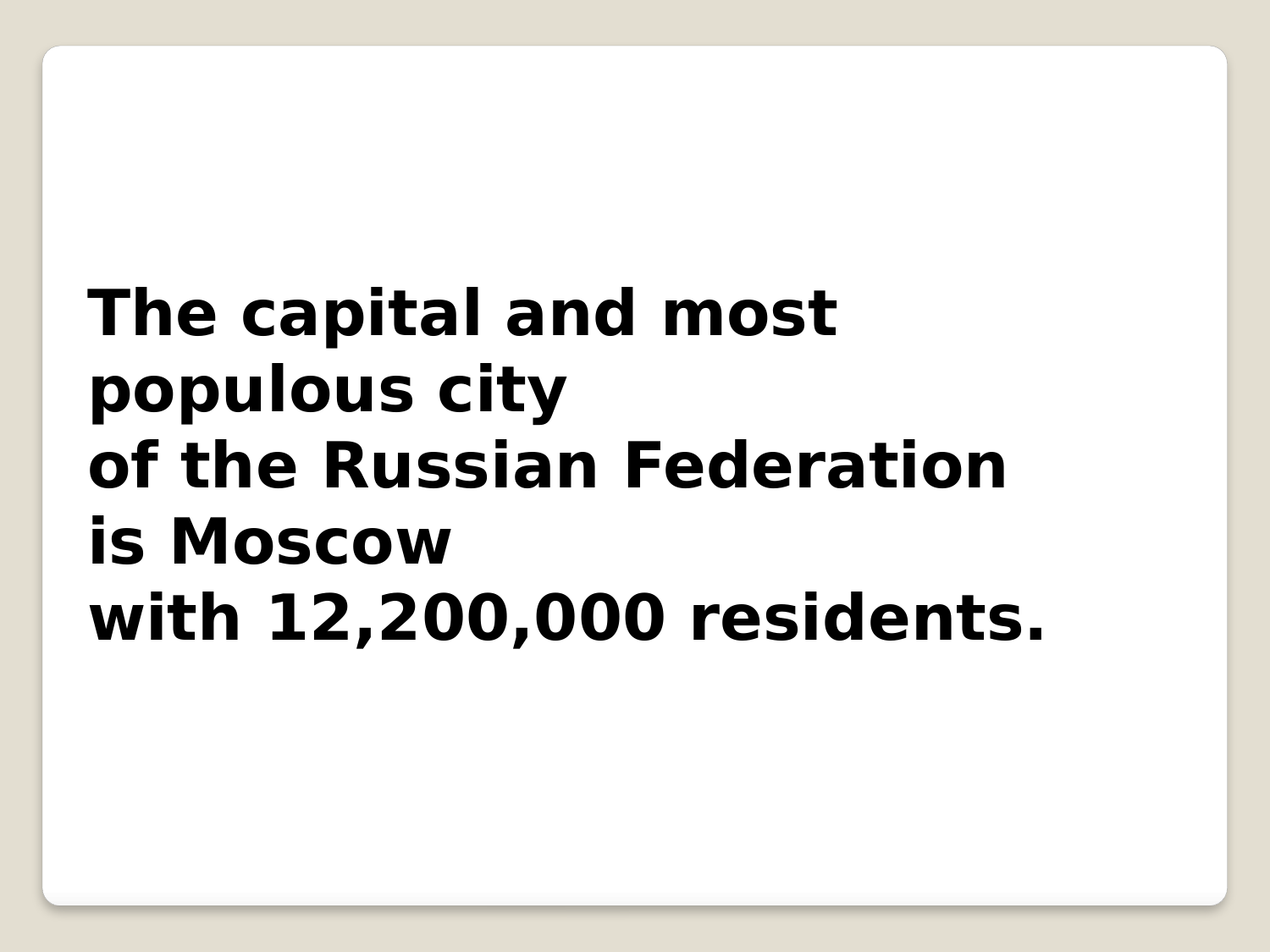

The capital and most populous city
of the Russian Federation
is Moscow
with 12,200,000 residents.